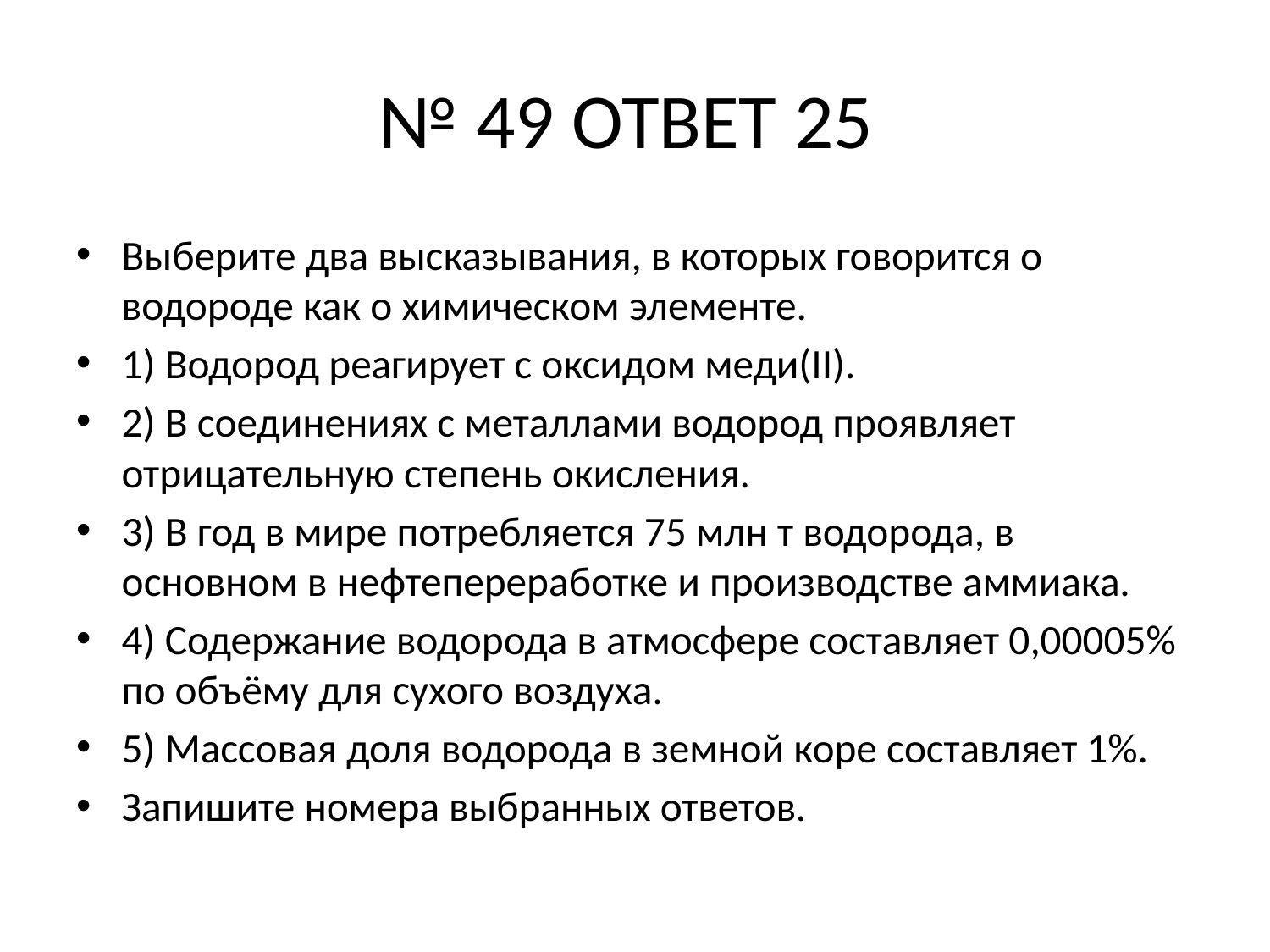

# № 49 ОТВЕТ 25
Выберите два высказывания, в которых говорится о водороде как о химическом элементе.
1) Водород реагирует с оксидом меди(II).
2) В соединениях с металлами водород проявляет отрицательную степень окисления.
3) В год в мире потребляется 75 млн т водорода, в основном в нефтепереработке и производстве аммиака.
4) Содержание водорода в атмосфере составляет 0,00005% по объёму для сухого воздуха.
5) Массовая доля водорода в земной коре составляет 1%.
Запишите номера выбранных ответов.